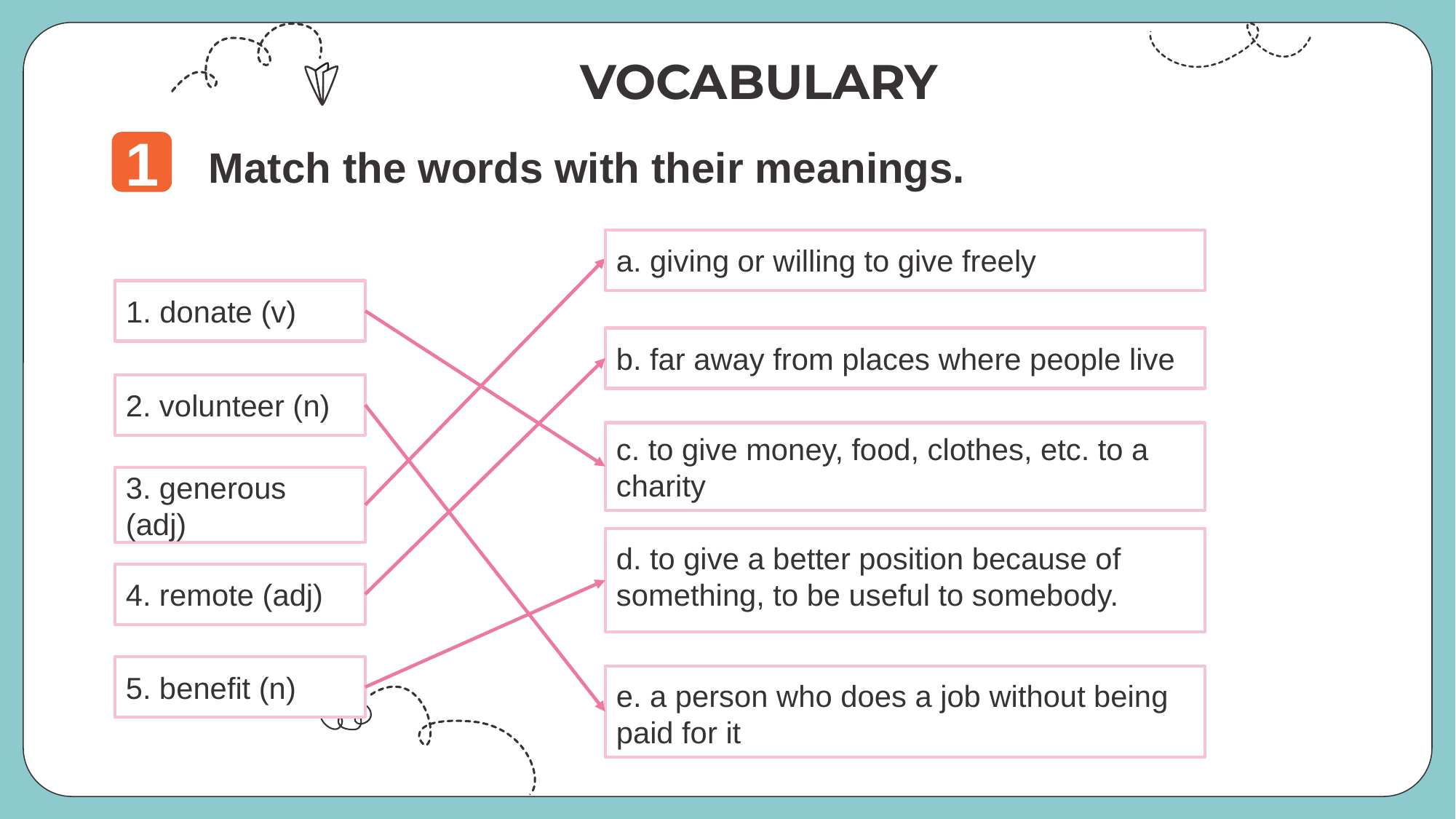

VOCABULARY
Match the words with their meanings.
1

a. giving or willing to give freely
1. donate (v)
b. far away from places where people live
2. volunteer (n)
c. to give money, food, clothes, etc. to a charity
3. generous (adj)
d. to give a better position because of something, to be useful to somebody.
4. remote (adj)
5. benefit (n)
e. a person who does a job without being paid for it